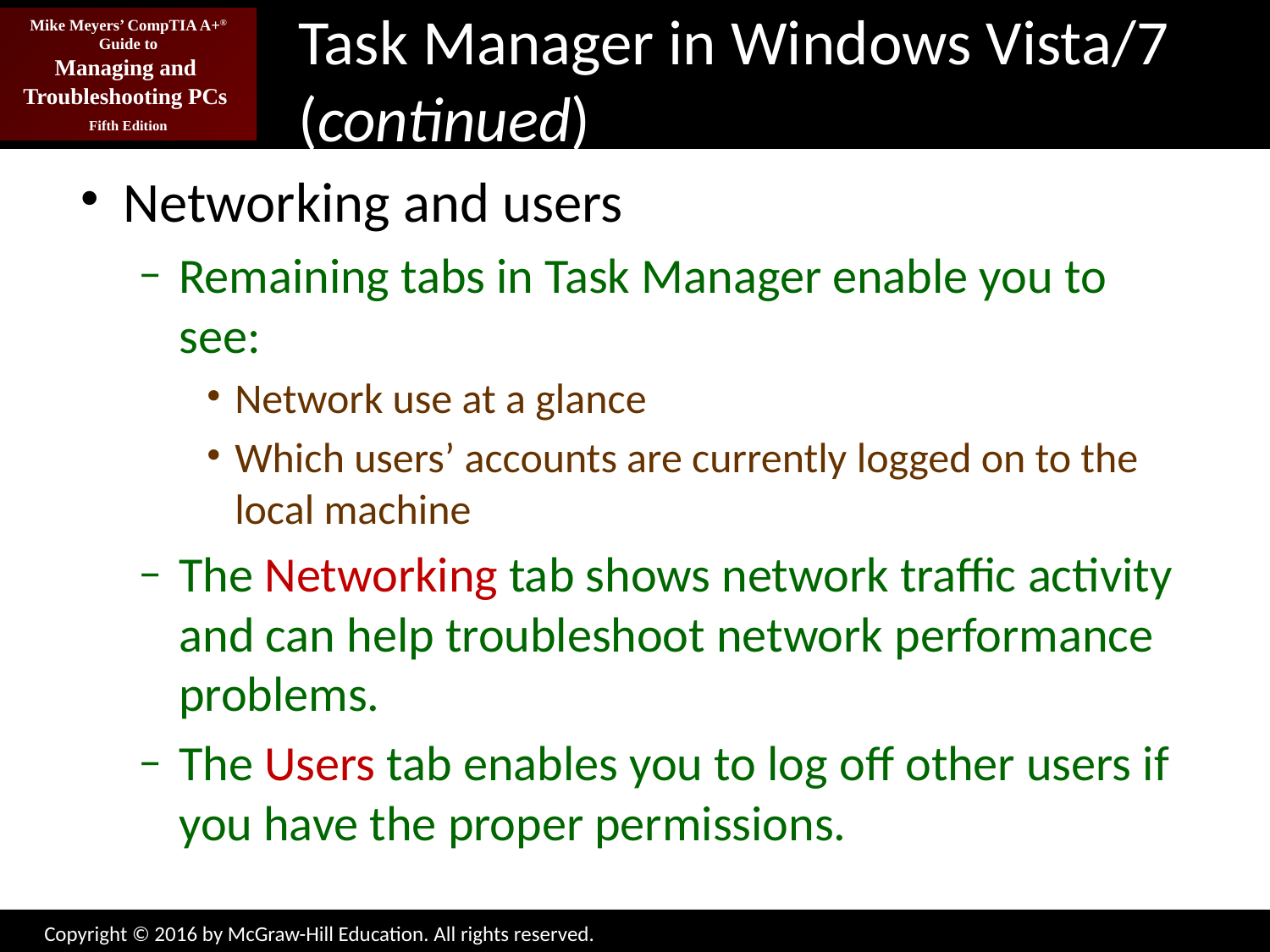

# Task Manager in Windows Vista/7 (continued)
Networking and users
Remaining tabs in Task Manager enable you to see:
Network use at a glance
Which users’ accounts are currently logged on to the local machine
The Networking tab shows network traffic activity and can help troubleshoot network performance problems.
The Users tab enables you to log off other users if you have the proper permissions.